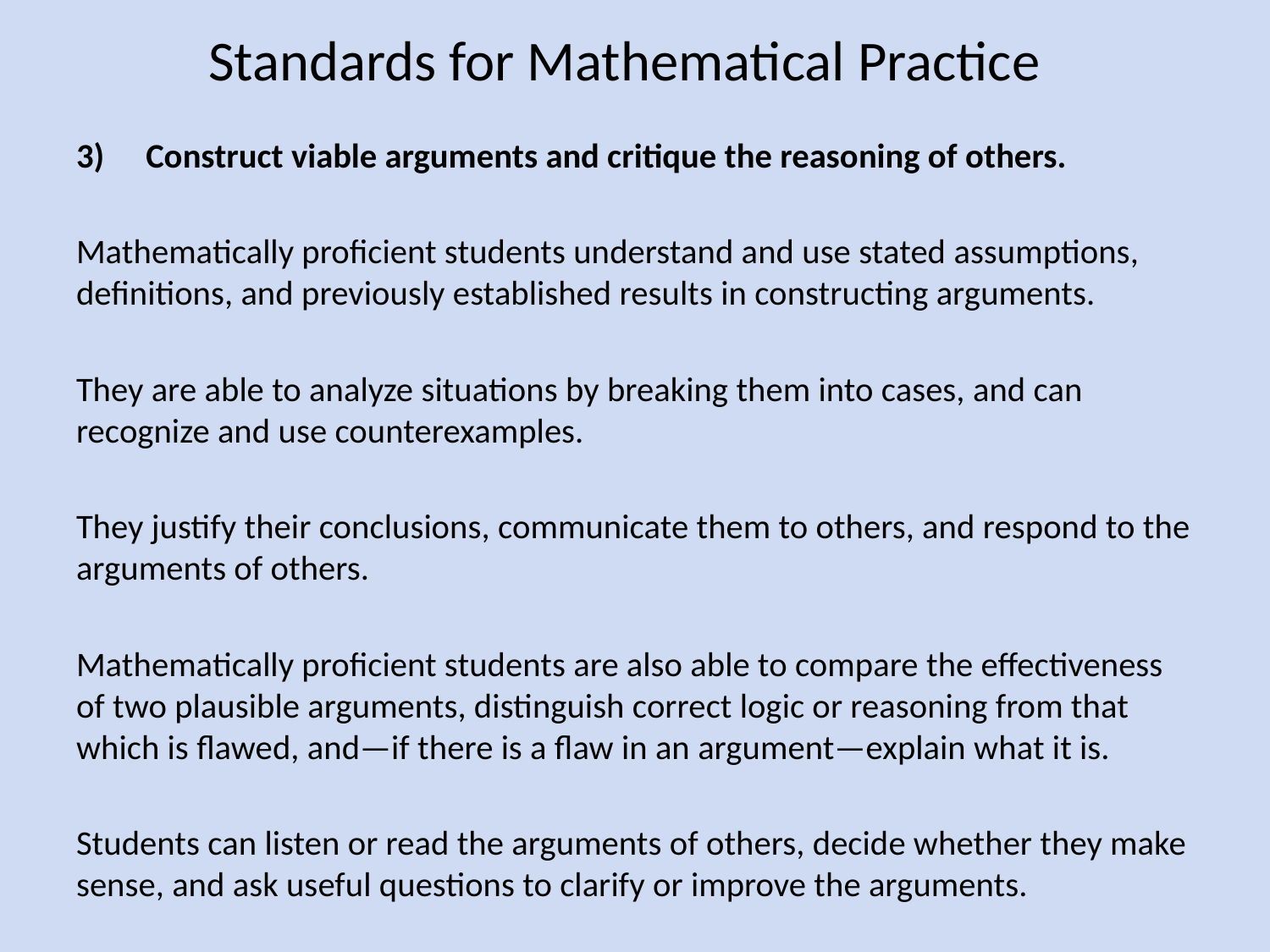

# Standards for Mathematical Practice
Construct viable arguments and critique the reasoning of others.

Mathematically proficient students understand and use stated assumptions, definitions, and previously established results in constructing arguments.

They are able to analyze situations by breaking them into cases, and can recognize and use counterexamples.

They justify their conclusions, communicate them to others, and respond to the arguments of others.

Mathematically proficient students are also able to compare the effectiveness of two plausible arguments, distinguish correct logic or reasoning from that which is flawed, and—if there is a flaw in an argument—explain what it is.

Students can listen or read the arguments of others, decide whether they make sense, and ask useful questions to clarify or improve the arguments.